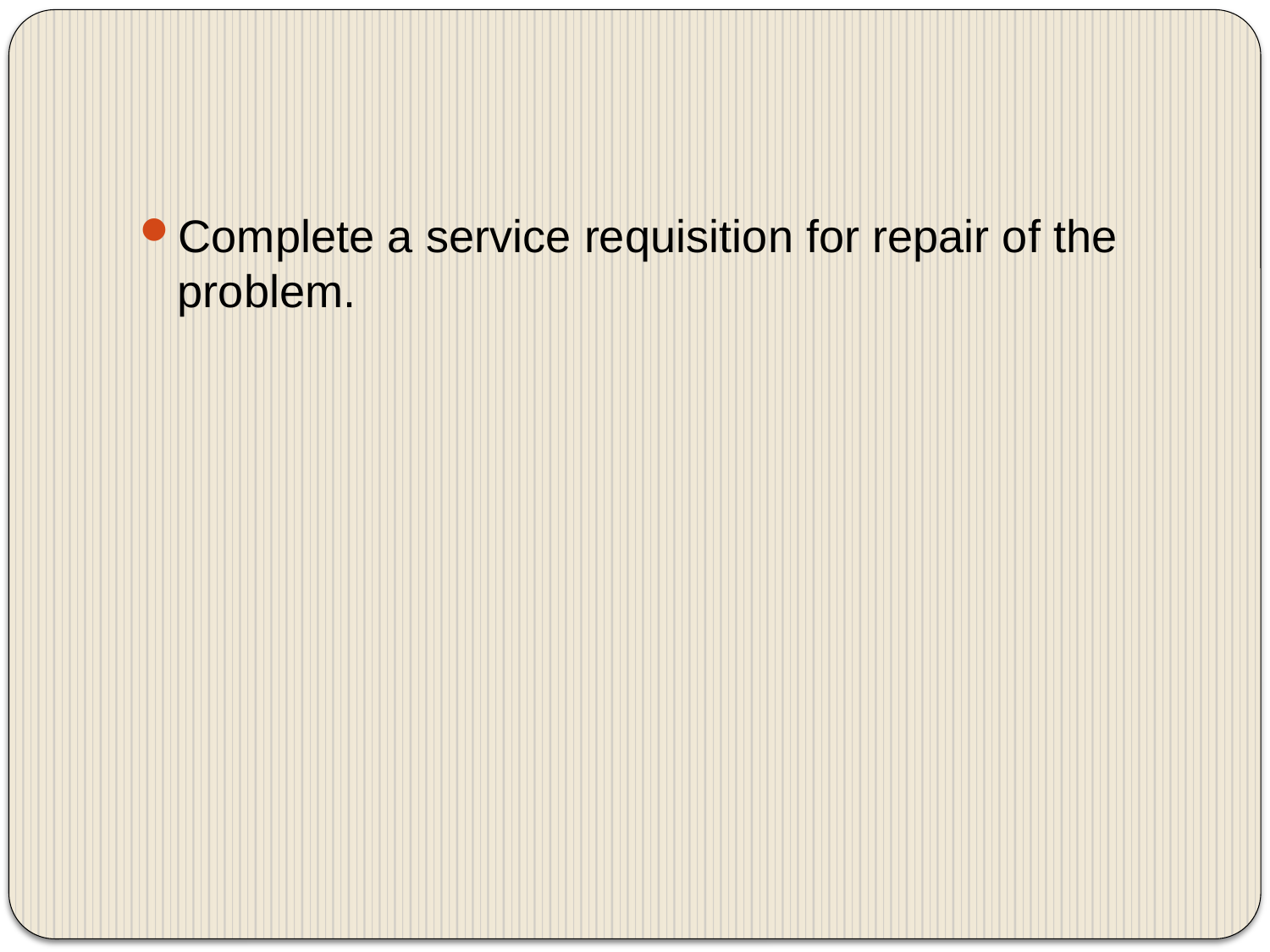

#
Complete a service requisition for repair of the problem.